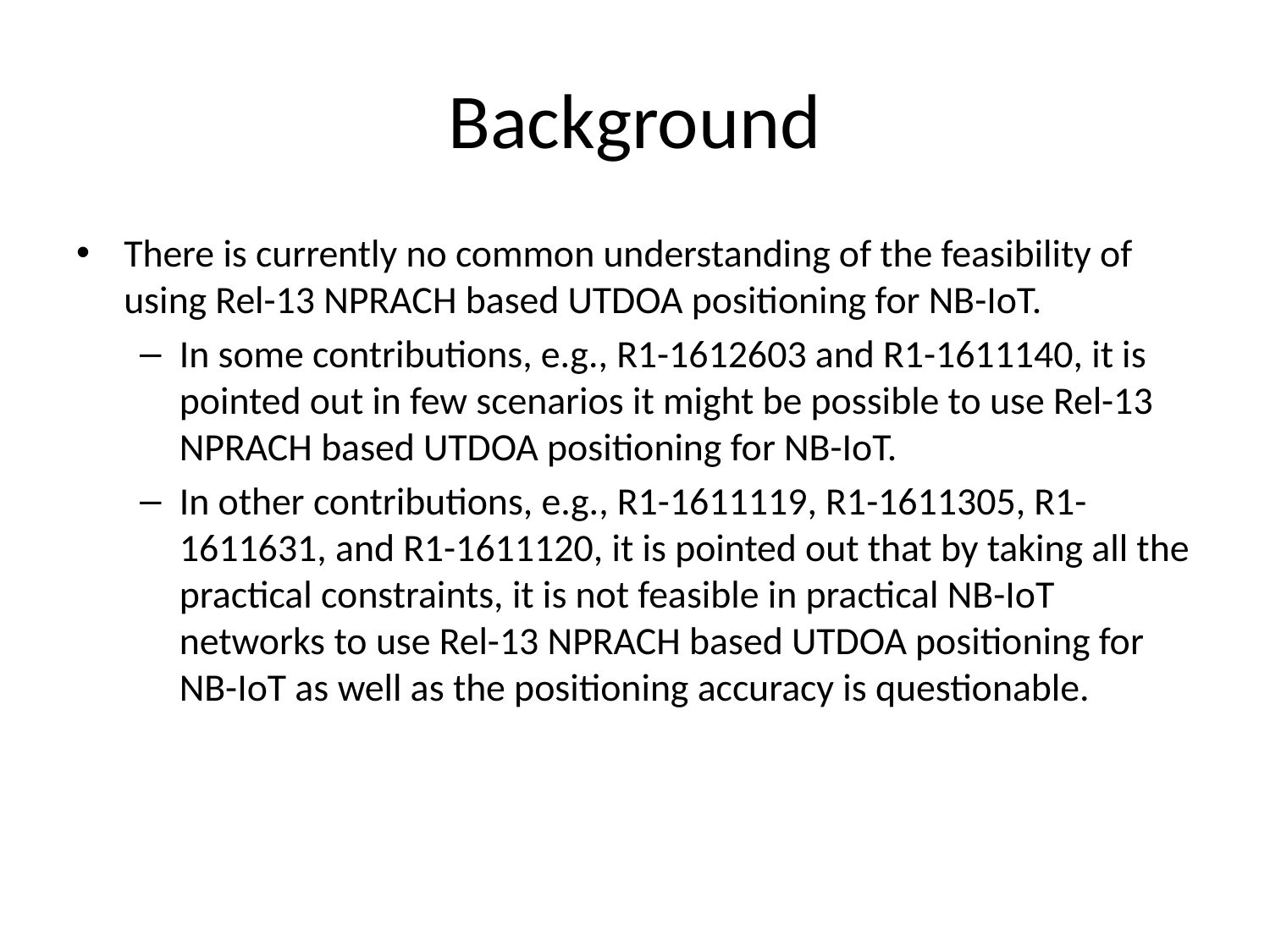

# Background
There is currently no common understanding of the feasibility of using Rel-13 NPRACH based UTDOA positioning for NB-IoT.
In some contributions, e.g., R1-1612603 and R1-1611140, it is pointed out in few scenarios it might be possible to use Rel-13 NPRACH based UTDOA positioning for NB-IoT.
In other contributions, e.g., R1-1611119, R1-1611305, R1-1611631, and R1-1611120, it is pointed out that by taking all the practical constraints, it is not feasible in practical NB-IoT networks to use Rel-13 NPRACH based UTDOA positioning for NB-IoT as well as the positioning accuracy is questionable.